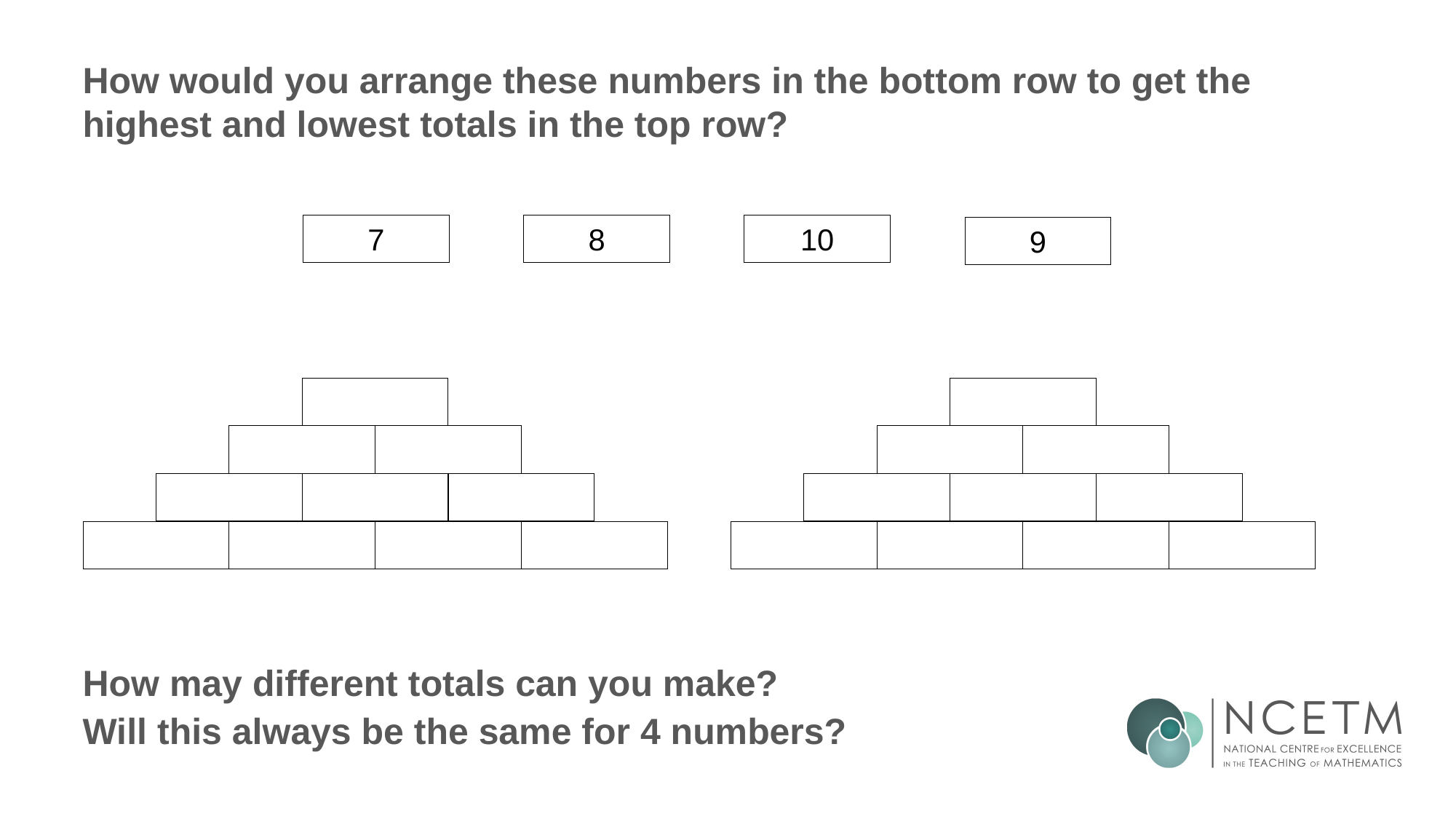

# How would you arrange these numbers in the bottom row to get the highest and lowest totals in the top row?
7
8
10
9

How may different totals can you make?
Will this always be the same for 4 numbers?